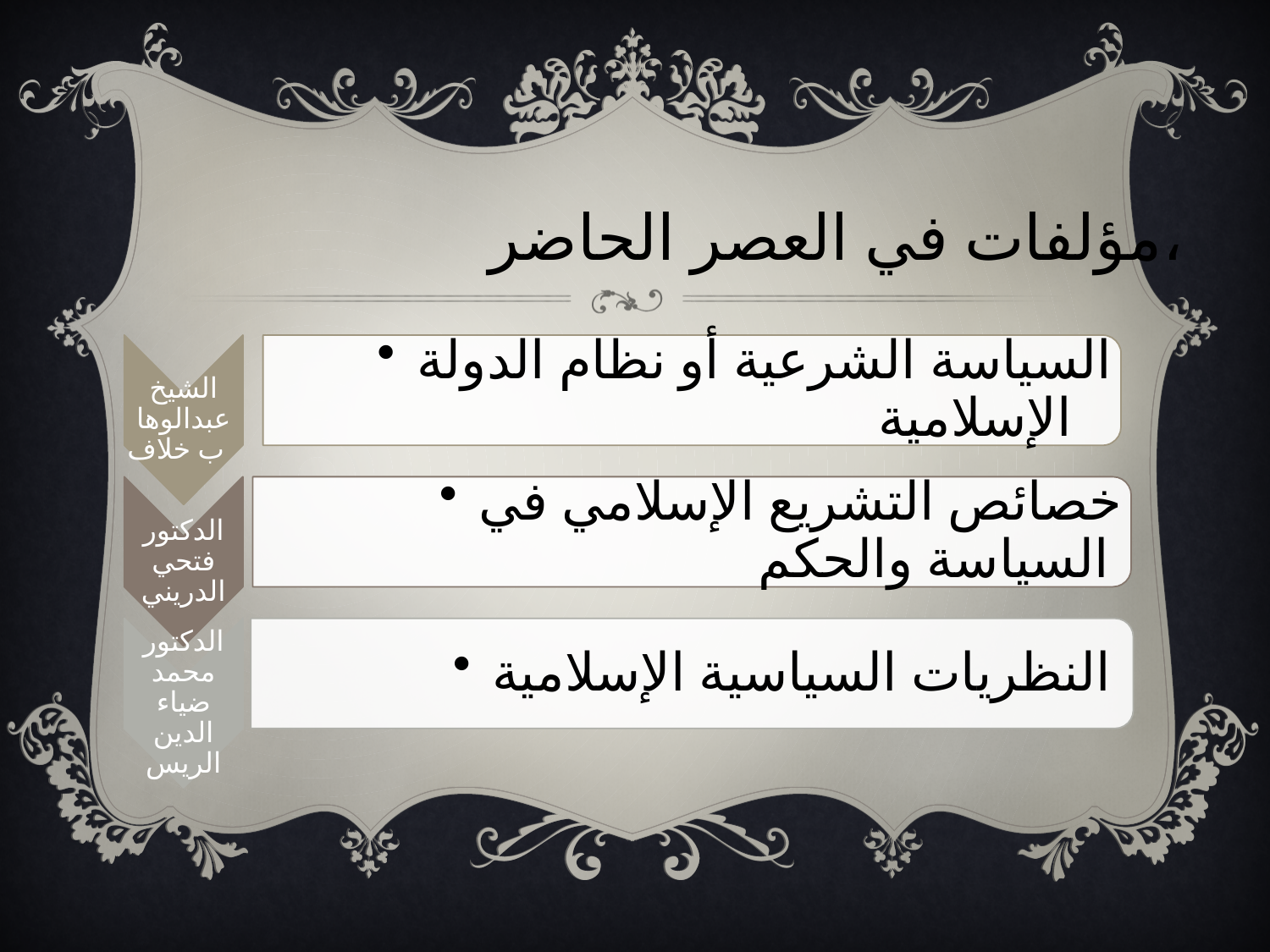

مؤلفات في العصر الحاضر،
الشيخ عبدالوهاب خلاف
السياسة الشرعية أو نظام الدولة الإسلامية
الدكتور فتحي الدريني
خصائص التشريع الإسلامي في السياسة والحكم
الدكتور محمد ضياء الدين الريس
النظريات السياسية الإسلامية